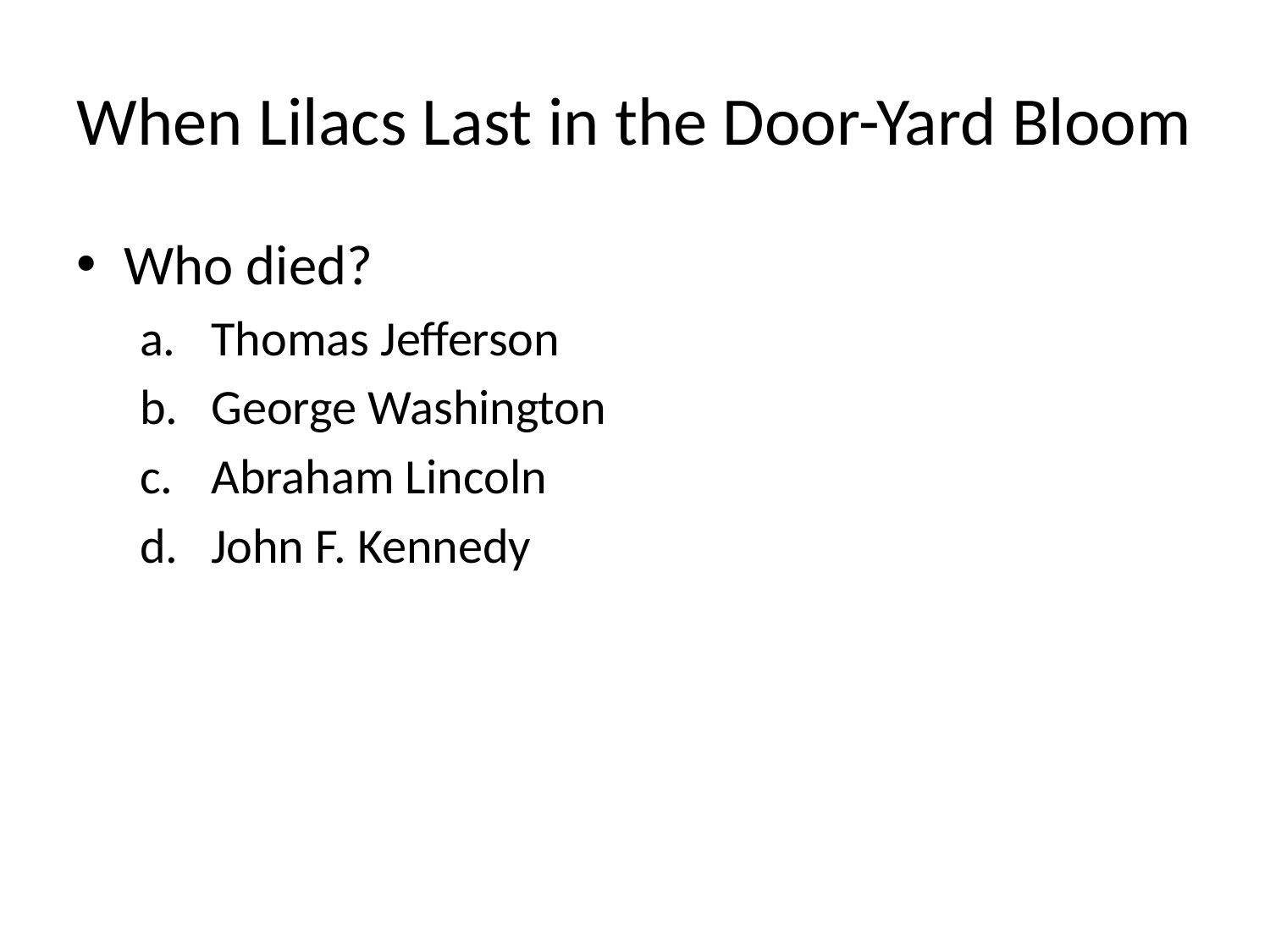

# When Lilacs Last in the Door-Yard Bloom
Who died?
Thomas Jefferson
George Washington
Abraham Lincoln
John F. Kennedy